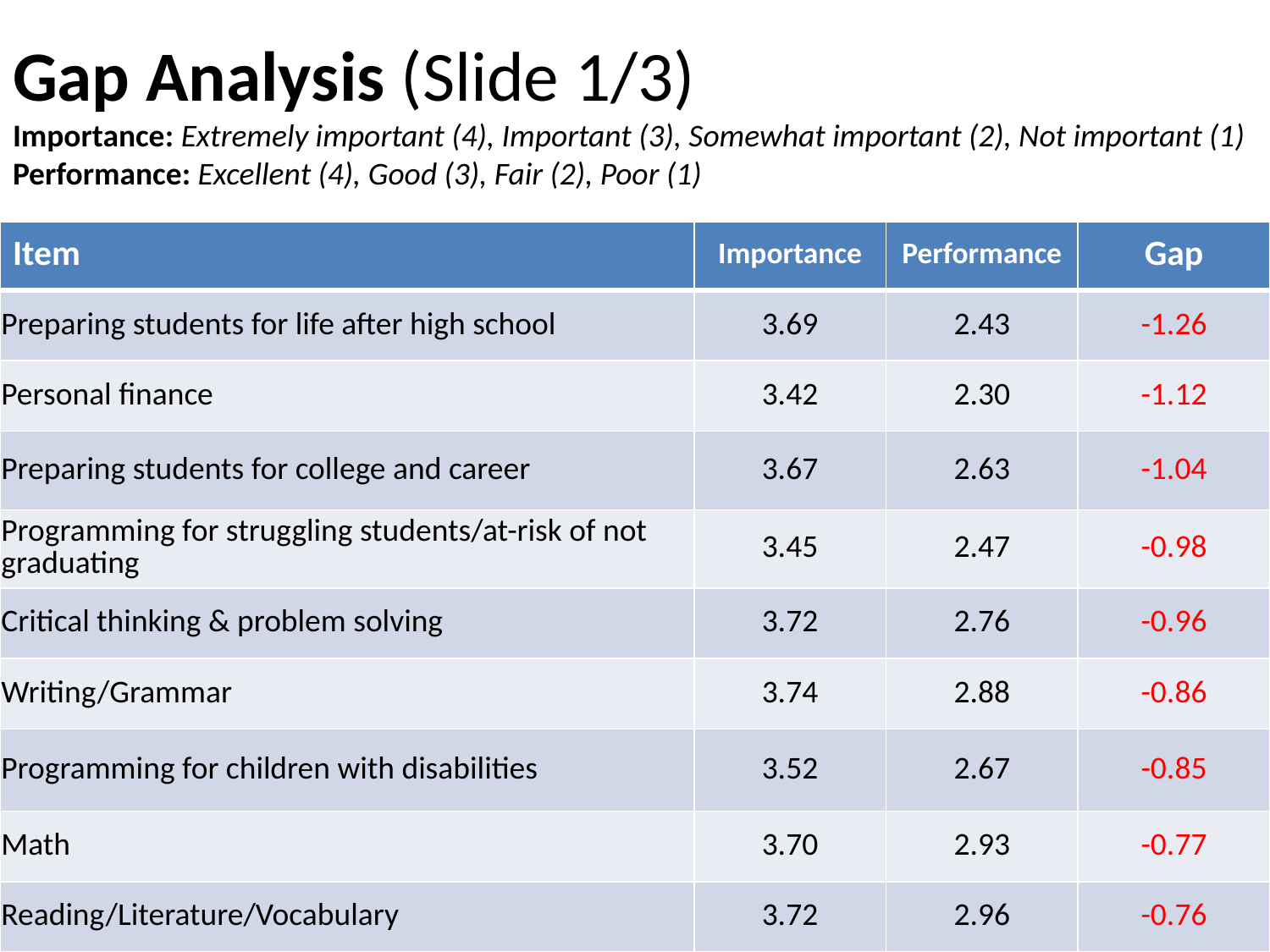

# Gap Analysis (Slide 1/3) Importance: Extremely important (4), Important (3), Somewhat important (2), Not important (1) Performance: Excellent (4), Good (3), Fair (2), Poor (1)
| Item | Importance | Performance | Gap |
| --- | --- | --- | --- |
| Preparing students for life after high school | 3.69 | 2.43 | -1.26 |
| Personal finance | 3.42 | 2.30 | -1.12 |
| Preparing students for college and career | 3.67 | 2.63 | -1.04 |
| Programming for struggling students/at-risk of not graduating | 3.45 | 2.47 | -0.98 |
| Critical thinking & problem solving | 3.72 | 2.76 | -0.96 |
| Writing/Grammar | 3.74 | 2.88 | -0.86 |
| Programming for children with disabilities | 3.52 | 2.67 | -0.85 |
| Math | 3.70 | 2.93 | -0.77 |
| Reading/Literature/Vocabulary | 3.72 | 2.96 | -0.76 |